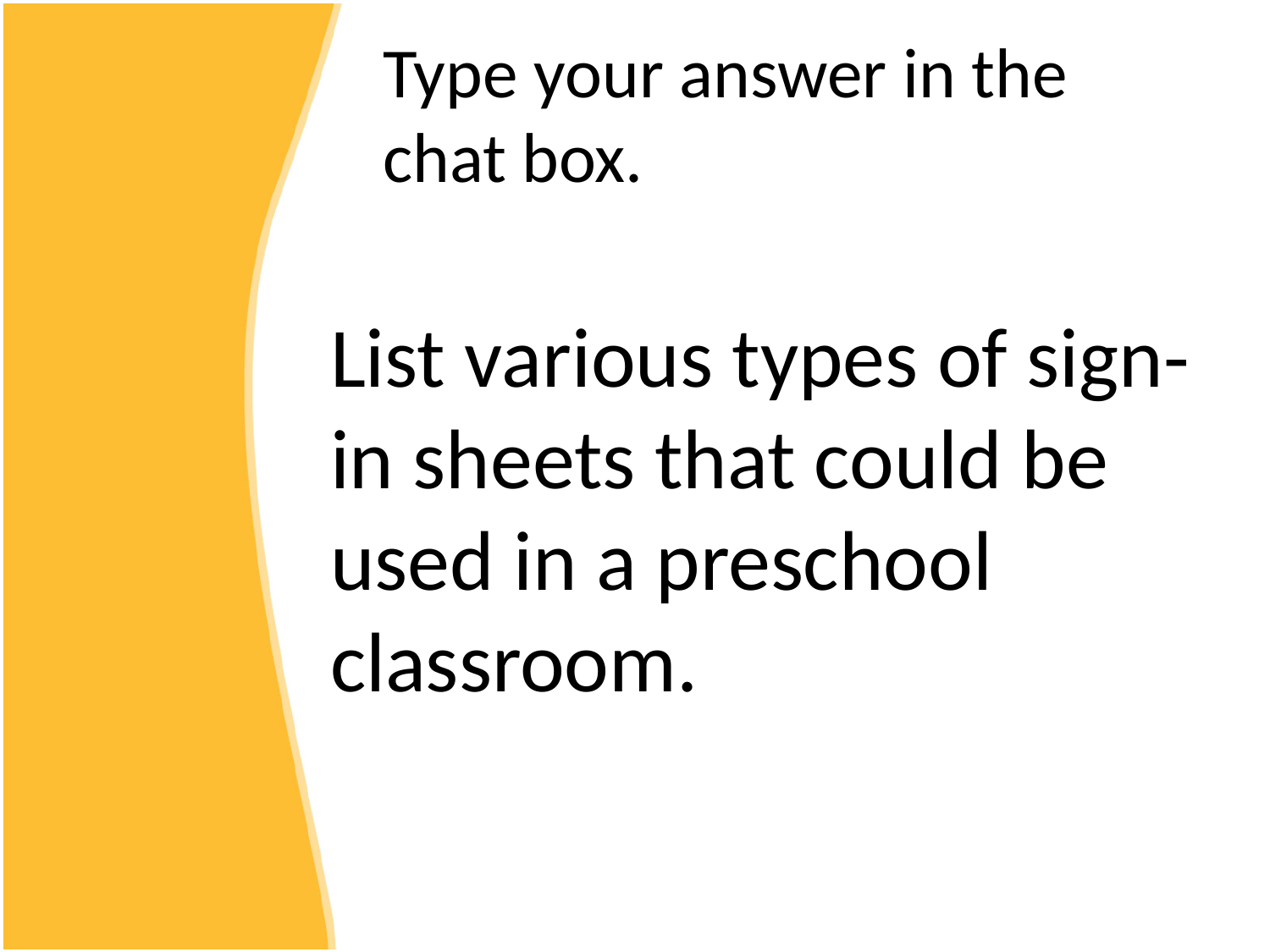

Type your answer in the chat box.
List various types of sign-in sheets that could be used in a preschool classroom.